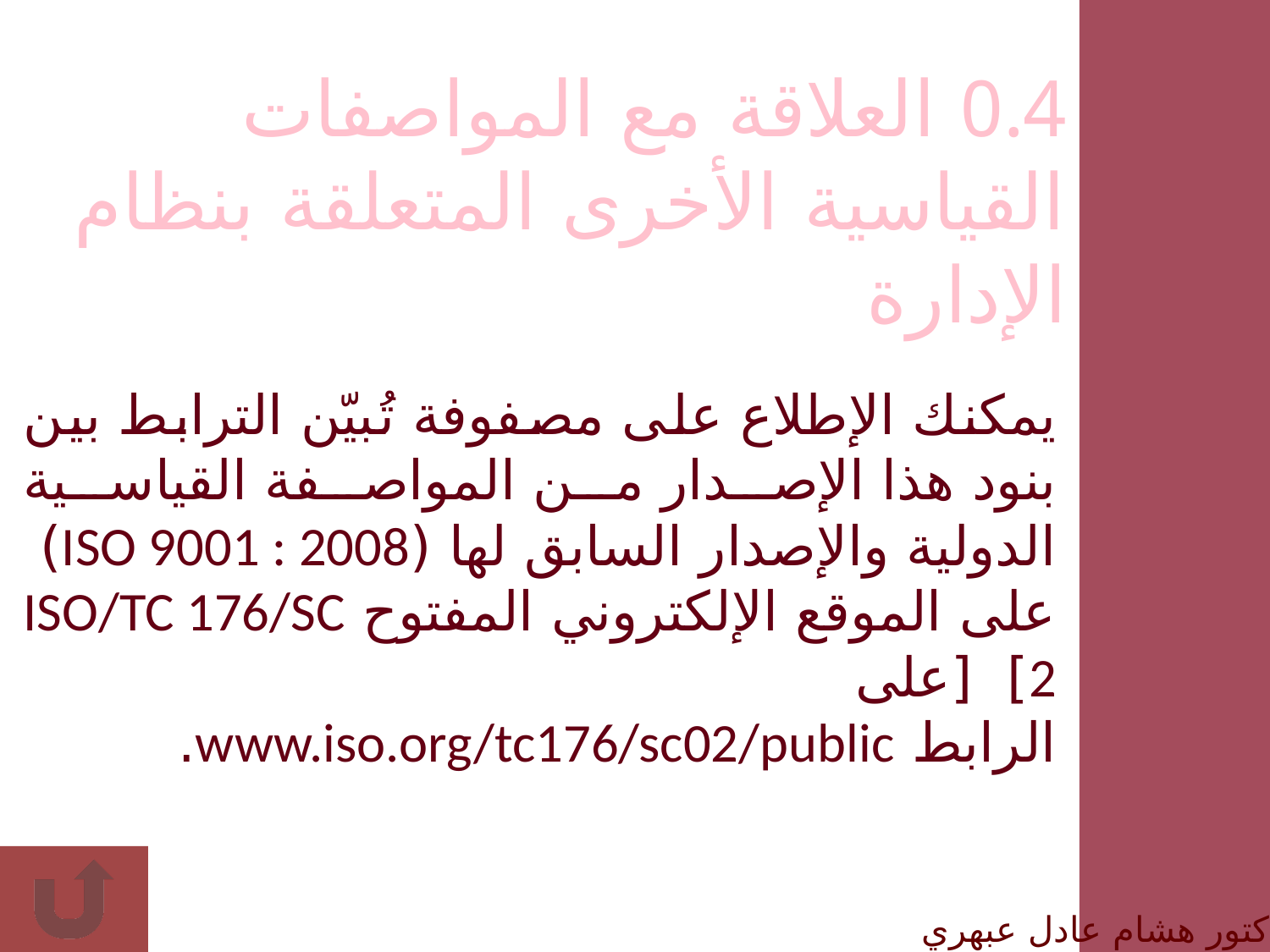

0.4 العلاقة مع المواصفات القياسية الأخرى المتعلقة بنظام الإدارة
يمكنك الإطلاع على مصفوفة تُبيّن الترابط بين بنود هذا الإصدار من المواصفة القياسية الدولية والإصدار السابق لها (ISO 9001 : 2008)
على الموقع الإلكتروني المفتوح ISO/TC 176/SC 2]  [على
الرابط www.iso.org/tc176/sc02/public.

الدكتور هشام عادل عبهري